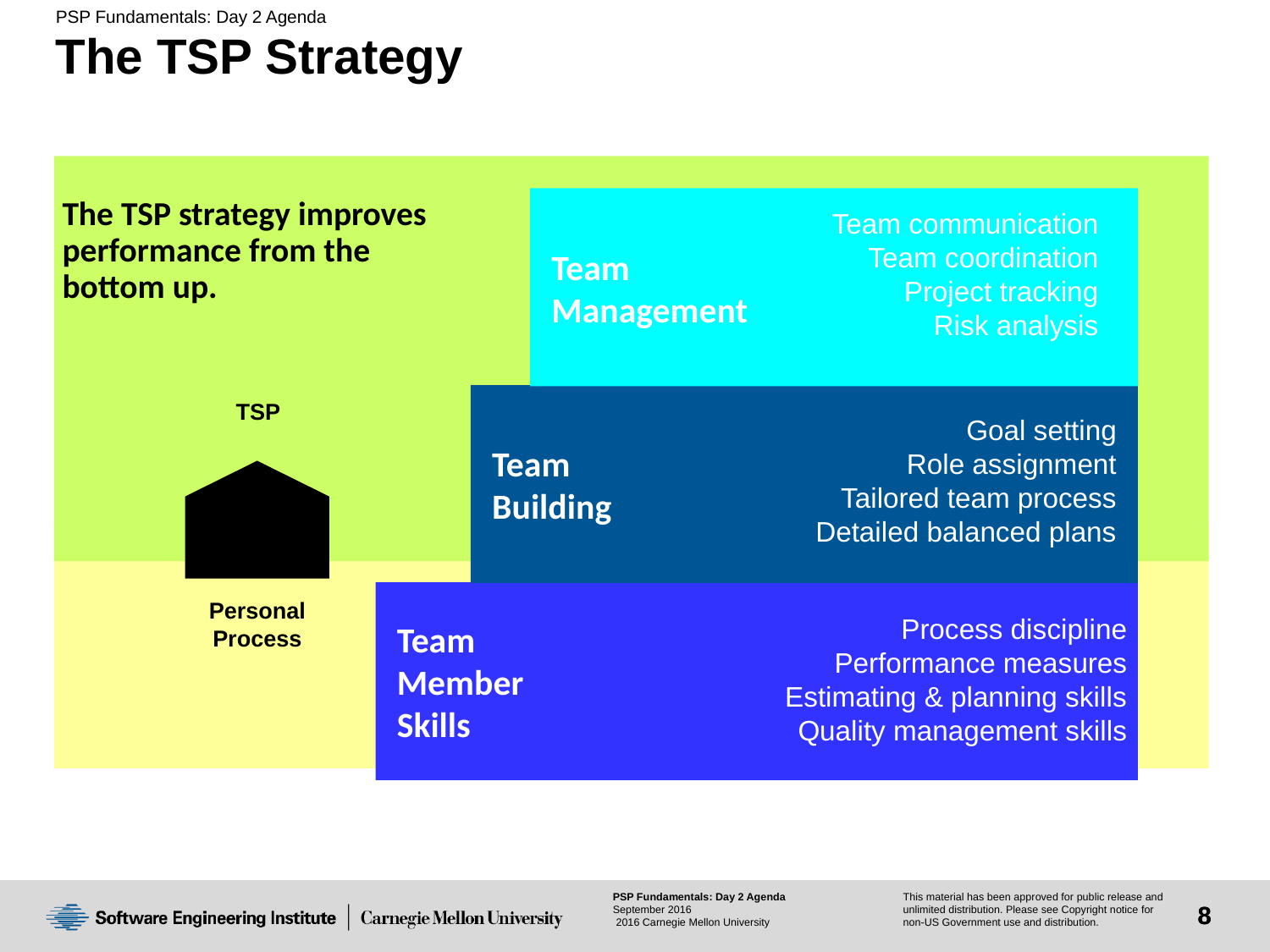

# The TSP Strategy

Team
Management
Team communication
Team coordination
Project tracking
Risk analysis
Team
Building
Goal setting
Role assignment
Tailored team process
Detailed balanced plans
Team
Member
Skills
Process discipline
Performance measures
Estimating & planning skills
Quality management skills
The TSP strategy improves performance from the bottom up.
TSP

Personal Process